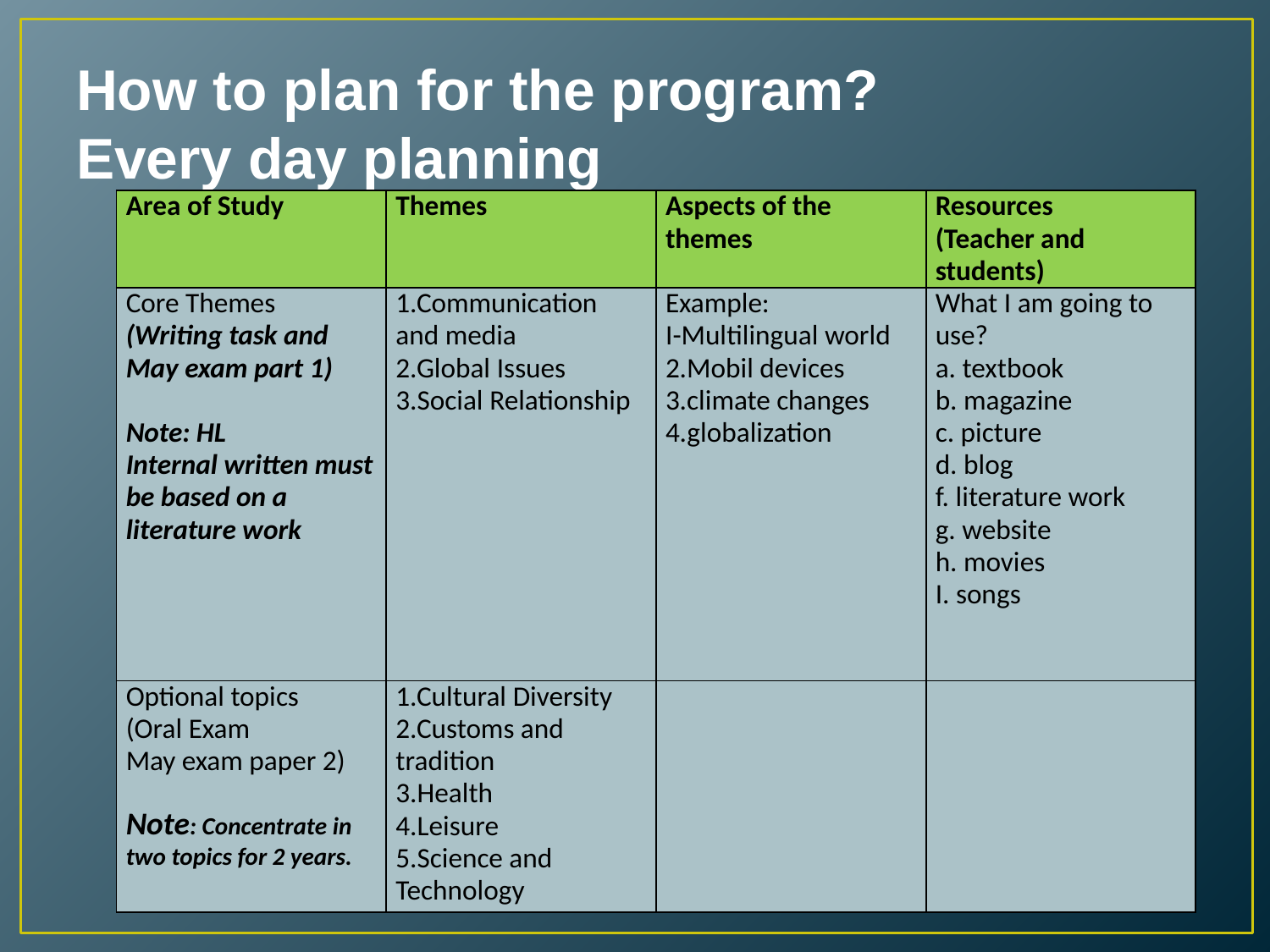

# How to plan for the program? Every day planning
| Area of Study | Themes | Aspects of the themes | Resources (Teacher and students) |
| --- | --- | --- | --- |
| Core Themes (Writing task and May exam part 1)   Note: HL Internal written must be based on a literature work | 1.Communication and media 2.Global Issues 3.Social Relationship | Example: I-Multilingual world 2.Mobil devices 3.climate changes 4.globalization | What I am going to use? a. textbook b. magazine c. picture d. blog f. literature work g. website h. movies I. songs |
| Optional topics (Oral Exam May exam paper 2)   Note: Concentrate in two topics for 2 years. | 1.Cultural Diversity 2.Customs and tradition 3.Health 4.Leisure 5.Science and Technology |  |  |